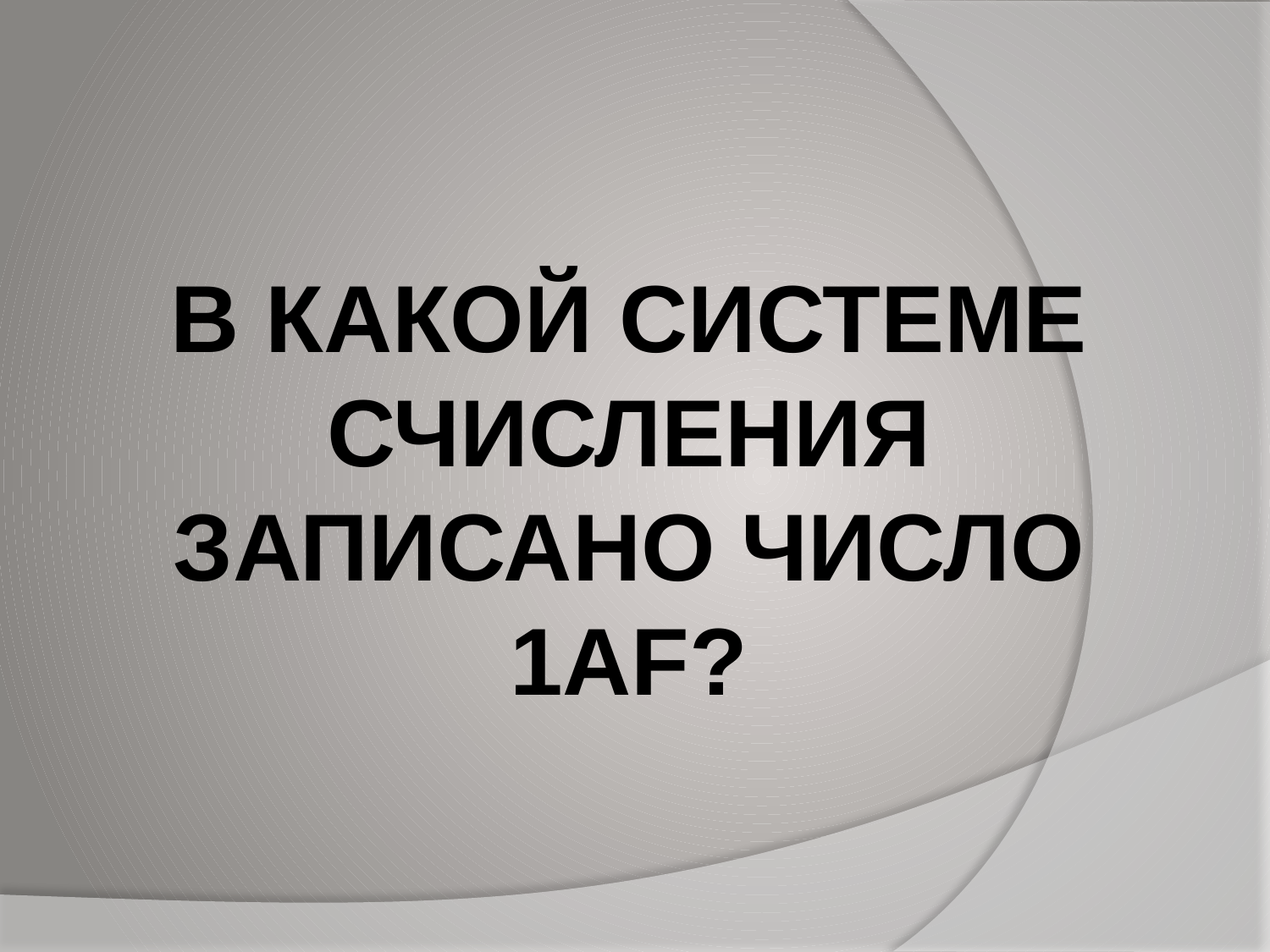

# В КАКОЙ СИСТЕМЕ СЧИСЛЕНИЯ ЗАПИСАНО ЧИСЛО 1AF?